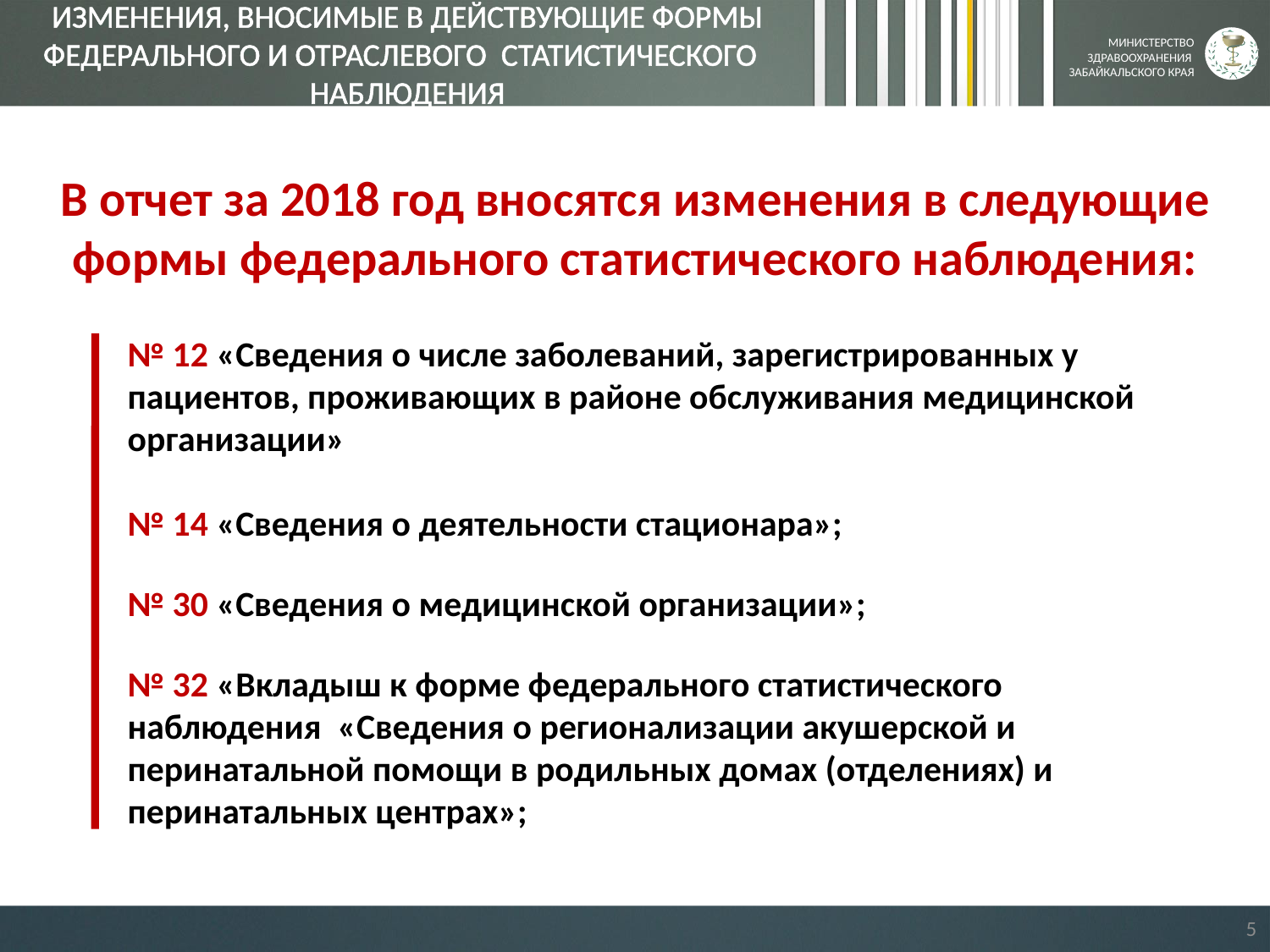

ИЗМЕНЕНИЯ, ВНОСИМЫЕ В ДЕЙСТВУЮЩИЕ ФОРМЫ ФЕДЕРАЛЬНОГО И ОТРАСЛЕВОГО  СТАТИСТИЧЕСКОГО   НАБЛЮДЕНИЯ

В отчет за 2018 год вносятся изменения в следующие формы федерального статистического наблюдения:

№ 12 «Сведения о числе заболеваний, зарегистрированных у пациентов, проживающих в районе обслуживания медицинской организации»

№ 14 «Сведения о деятельности стационара»;

№ 30 «Сведения о медицинской организации»;

№ 32 «Вкладыш к форме федерального статистического наблюдения  «Сведения о регионализации акушерской и перинатальной помощи в родильных домах (отделениях) и перинатальных центрах»;

№ 12 «Сведения о числе заболеваний, зарегистрированных у пациентов, проживающих в районе обслуживания медицинской организации»

№ 14 «Сведения о деятельности стационара»;

№ 30 «Сведения о медицинской организации»;

№ 47 «Сведения о сети и деятельности учреждений здравоохранения»;

5